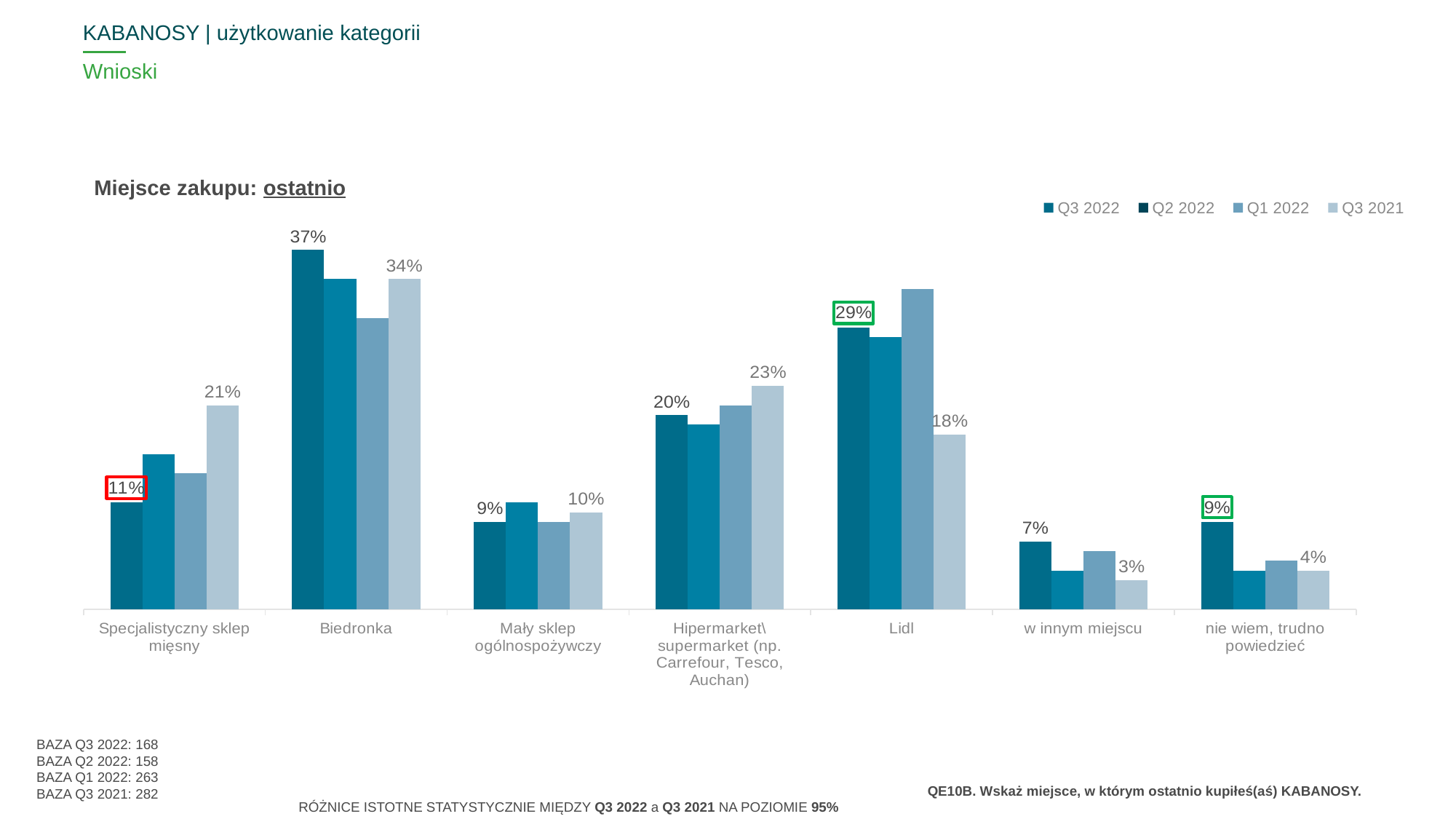

KABANOSY | użytkowanie kategorii
# Wnioski

### Chart

| Category | Q3 2022 | Q2 2022 | Q1 2022 | Q3 2021 |
|---|---|---|---|---|
|  | None | None | None | None |
|  | None | None | None | None |
|  | None | None | None | None |
|  | None | None | None | None |
|  | None | None | None | None |
|  | None | None | None | None |
|  | None | None | None | None |
Miejsce zakupu: ostatnio

### Chart

| Category | Q3 2022 | Q2 2022 | Q1 2022 | Q3 2021 |
|---|---|---|---|---|
| Specjalistyczny sklep mięsny | 0.11 | 0.16 | 0.14 | 0.21 |
| Biedronka | 0.37 | 0.34 | 0.3 | 0.34 |
| Mały sklep ogólnospożywczy | 0.09 | 0.11 | 0.09 | 0.1 |
| Hipermarket\supermarket (np. Carrefour, Tesco, Auchan) | 0.2 | 0.19 | 0.21 | 0.23 |
| Lidl | 0.29 | 0.28 | 0.33 | 0.18 |
| w innym miejscu | 0.07 | 0.04 | 0.06 | 0.03 |
| nie wiem, trudno powiedzieć | 0.09 | 0.04 | 0.05 | 0.04 |
BAZA Q3 2022: 168
BAZA Q2 2022: 158
BAZA Q1 2022: 263
BAZA Q3 2021: 282
QE10B. Wskaż miejsce, w którym ostatnio kupiłeś(aś) KABANOSY.
RÓŻNICE ISTOTNE STATYSTYCZNIE MIĘDZY Q3 2022 a Q3 2021 NA POZIOMIE 95%